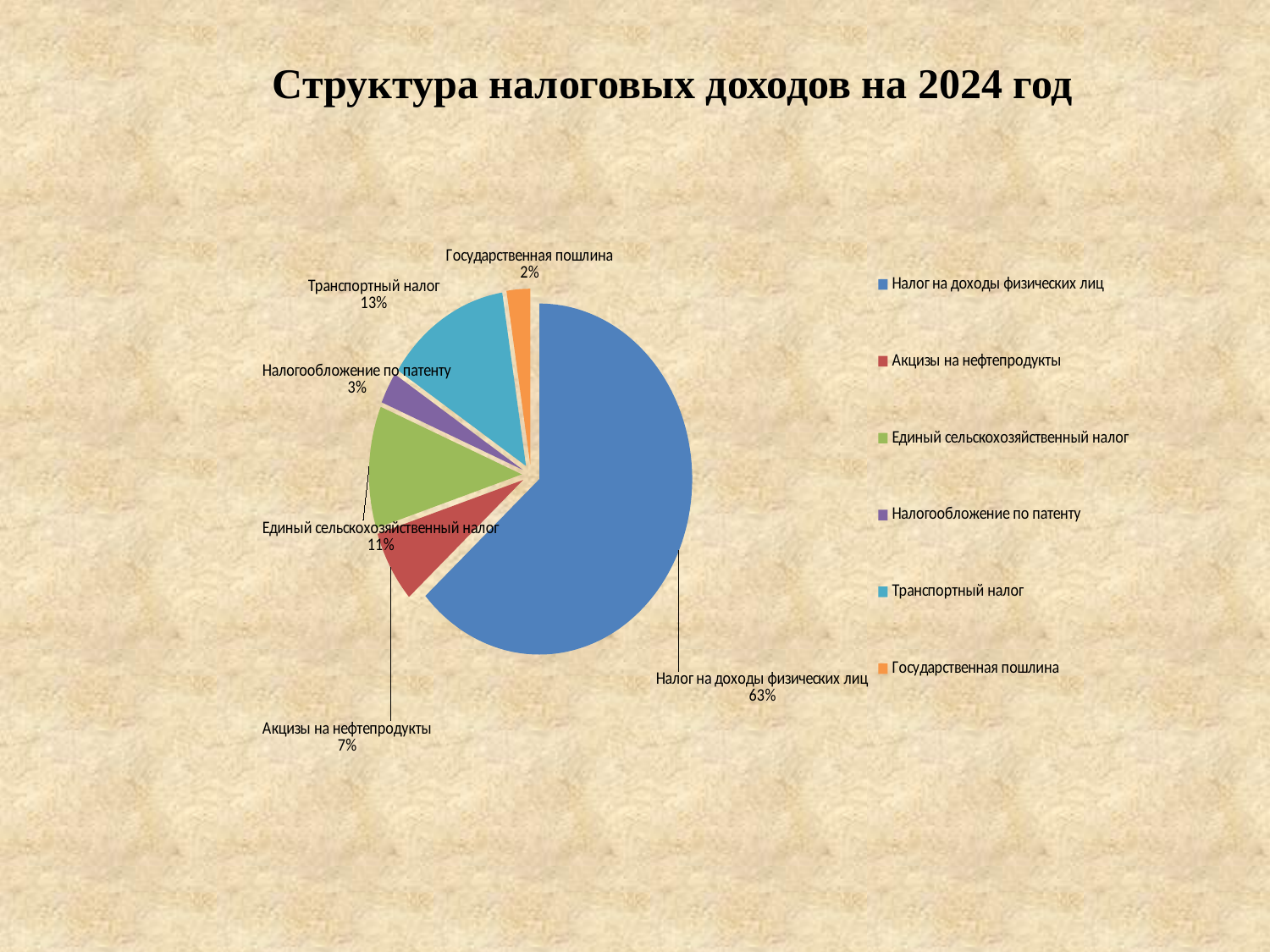

Структура налоговых доходов на 2024 год

### Chart

| Category | План на 2023 год  |
|---|---|
| Налог на доходы физических лиц | 157693.5 |
| Акцизы на нефтепродукты | 16501.0 |
| Единый сельскохозяйственный налог | 27985.2 |
| Налогообложение по патенту | 7200.0 |
| Транспортный налог | 33169.0 |
| Государственная пошлина | 6189.0 |